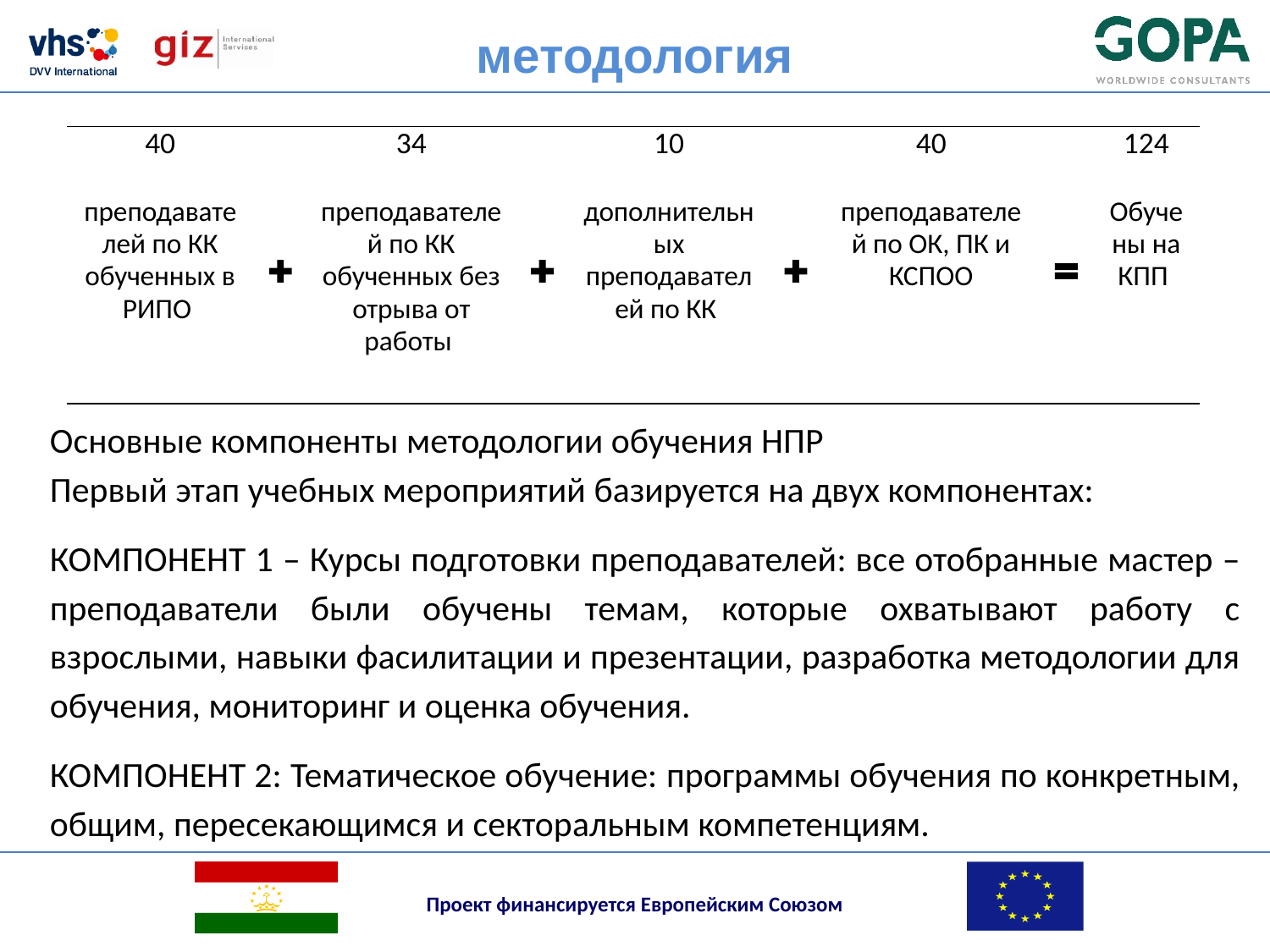

методология
| 40   преподавателей по КК обученных в РИПО | + | 34   преподавателей по КК обученных без отрыва от работы | + | 10   дополнительных преподавателей по КК | + | 40   преподавателей по ОК, ПК и КСПОО | = | 124   Обучены на КПП |
| --- | --- | --- | --- | --- | --- | --- | --- | --- |
Основные компоненты методологии обучения НПР
Первый этап учебных мероприятий базируется на двух компонентах:
КОМПОНЕНТ 1 – Курсы подготовки преподавателей: все отобранные мастер – преподаватели были обучены темам, которые охватывают работу с взрослыми, навыки фасилитации и презентации, разработка методологии для обучения, мониторинг и оценка обучения.
КОМПОНЕНТ 2: Тематическое обучение: программы обучения по конкретным, общим, пересекающимся и секторальным компетенциям.
Проект финансируется Европейским Союзом